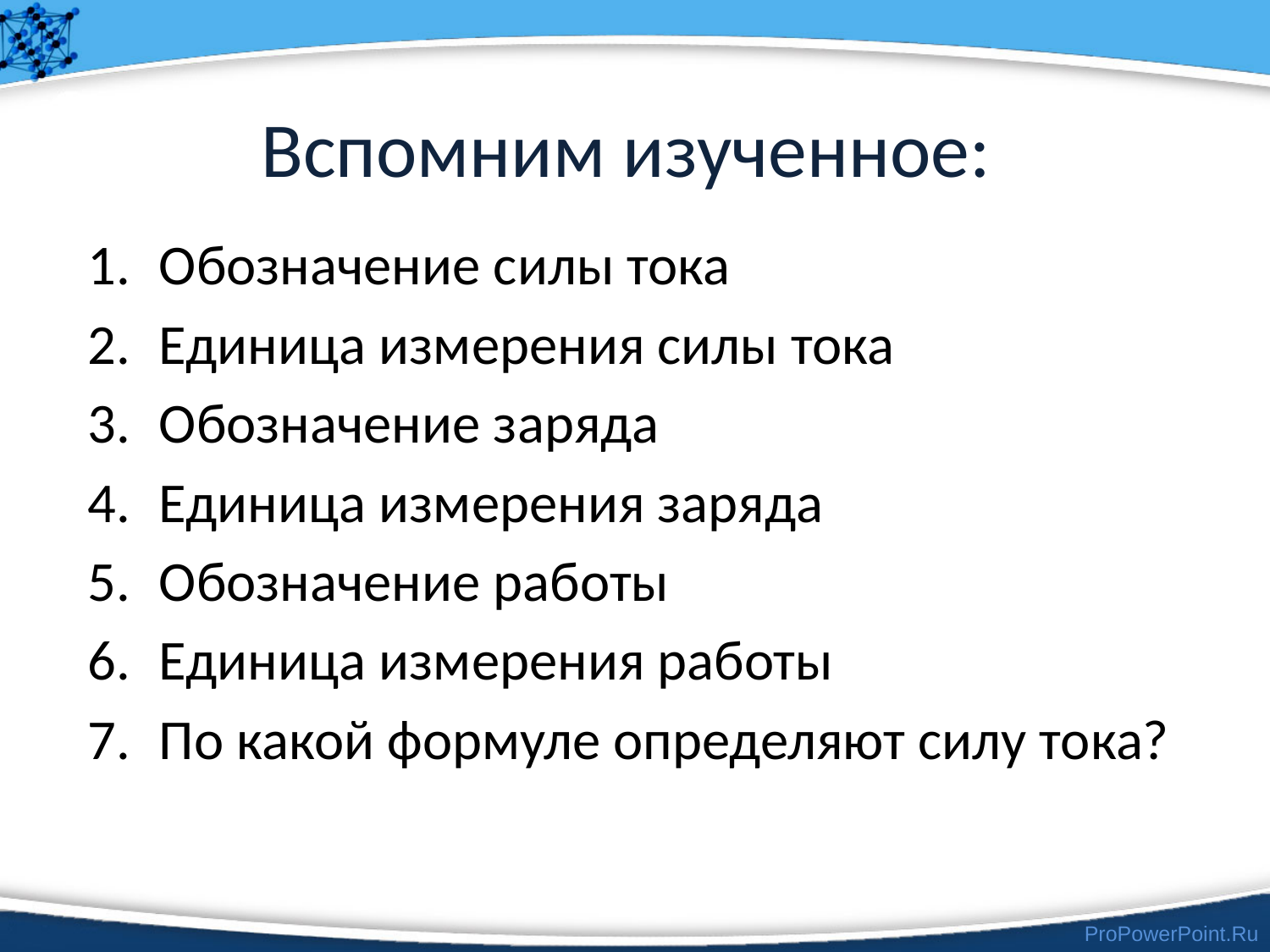

# Вспомним изученное:
Обозначение силы тока
Единица измерения силы тока
Обозначение заряда
Единица измерения заряда
Обозначение работы
Единица измерения работы
По какой формуле определяют силу тока?